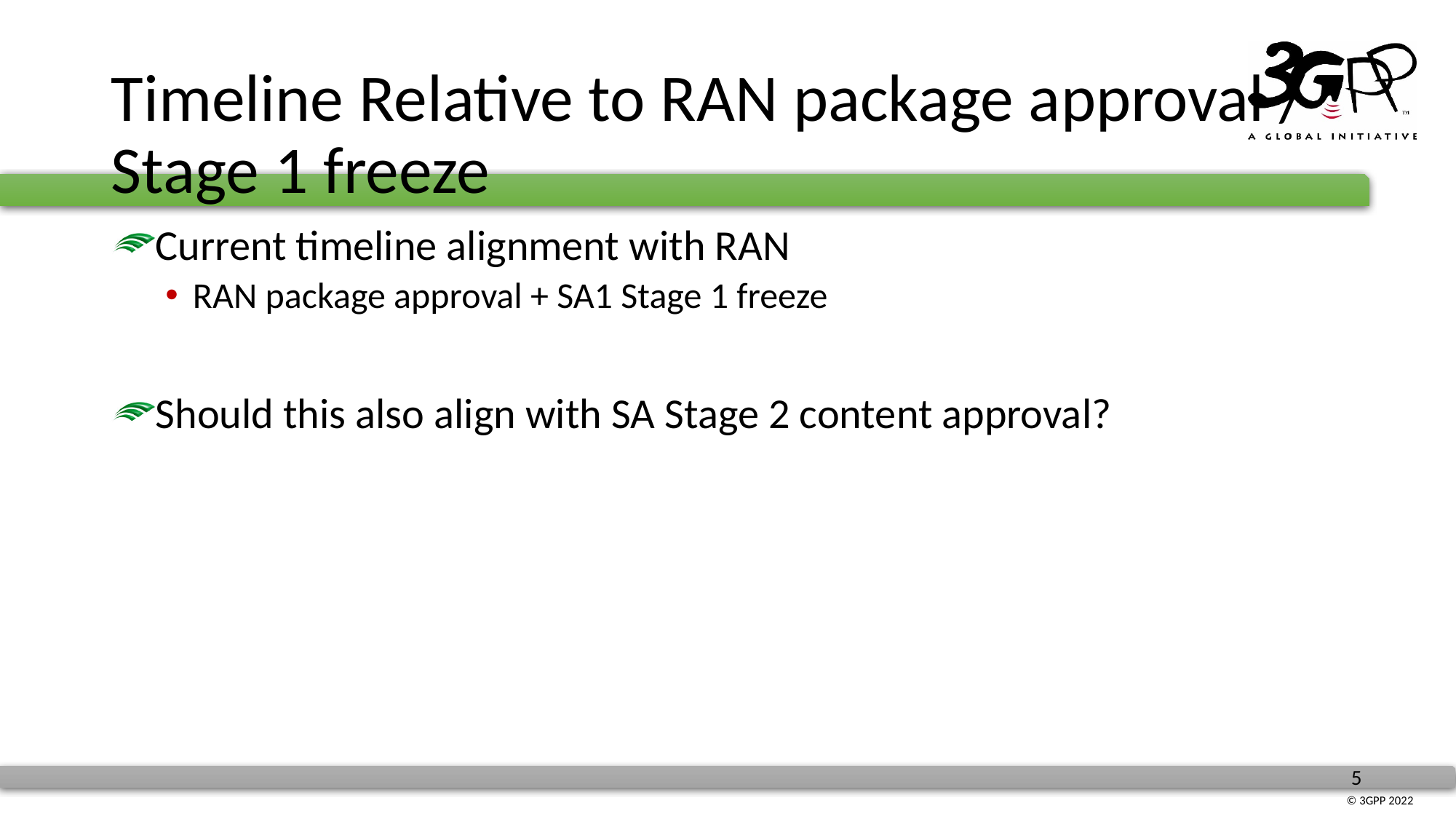

# Timeline Relative to RAN package approval / Stage 1 freeze
Current timeline alignment with RAN
RAN package approval + SA1 Stage 1 freeze

Should this also align with SA Stage 2 content approval?